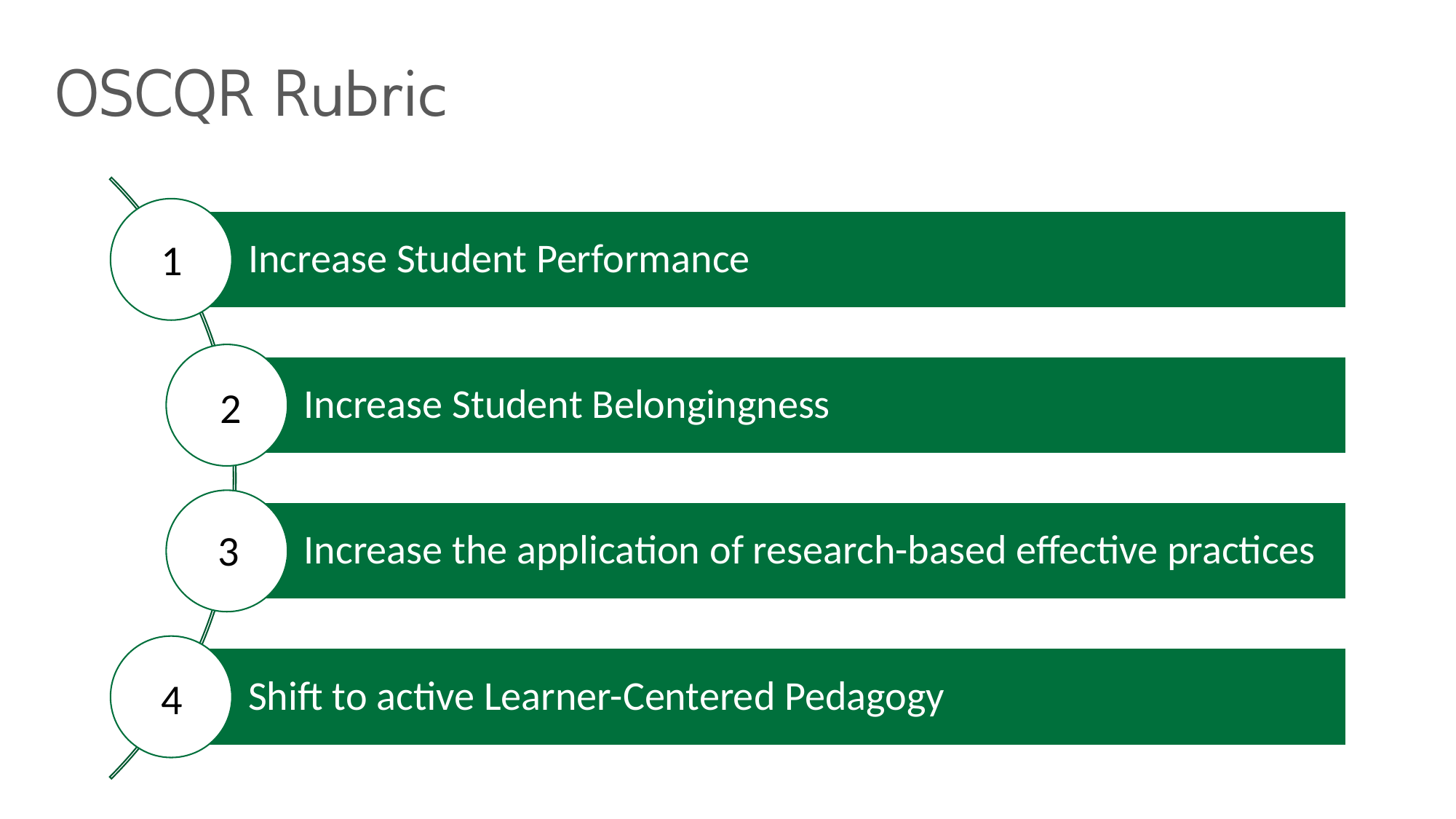

# OSCQR Rubric
Increase Student Performance
Increase Student Belongingness
Increase the application of research-based effective practices
Shift to active Learner-Centered Pedagogy
1
2
3
4